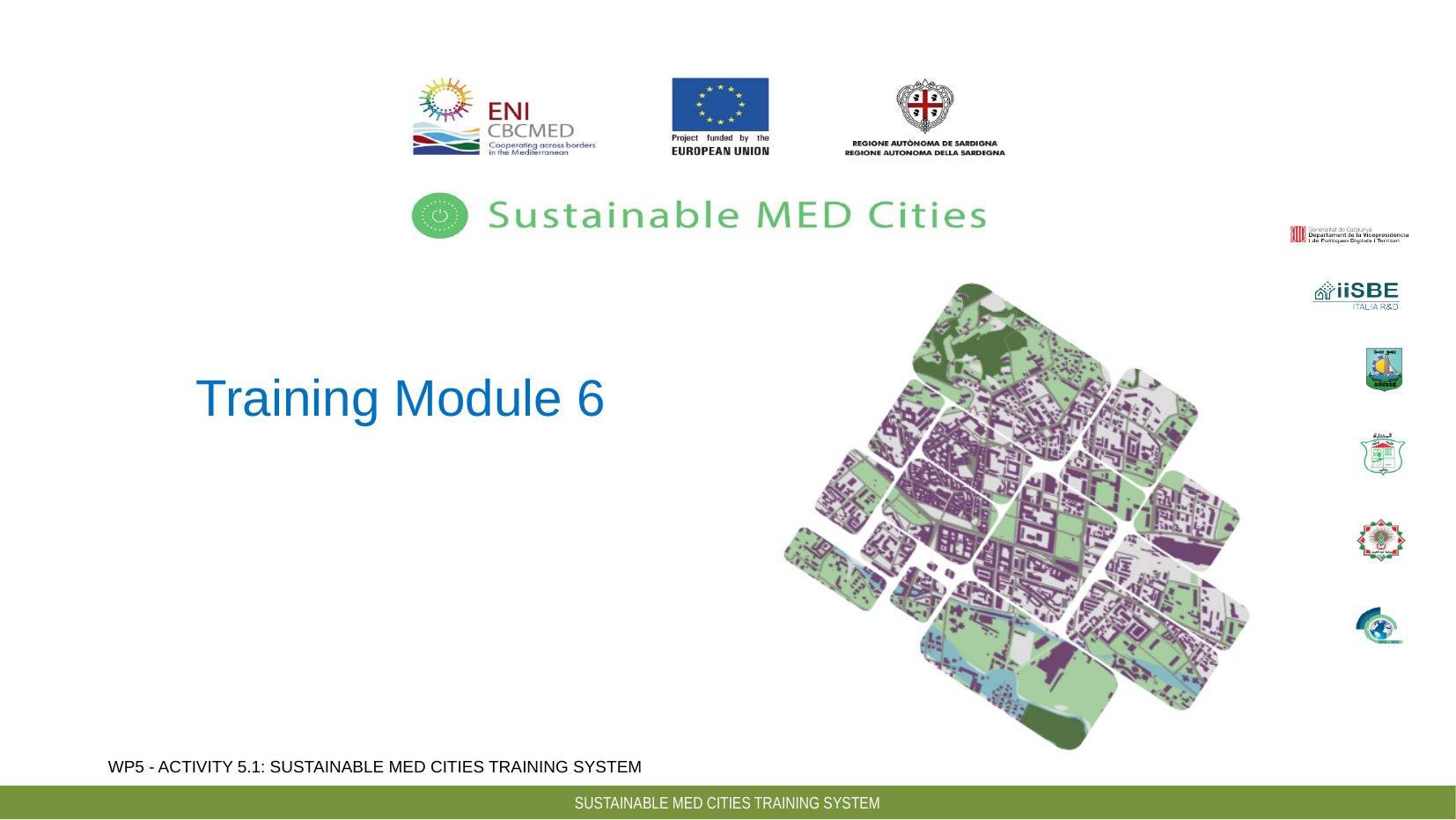

Training Module 6
Case Studies Presentation:
MOUKHTARA  - Lebanon